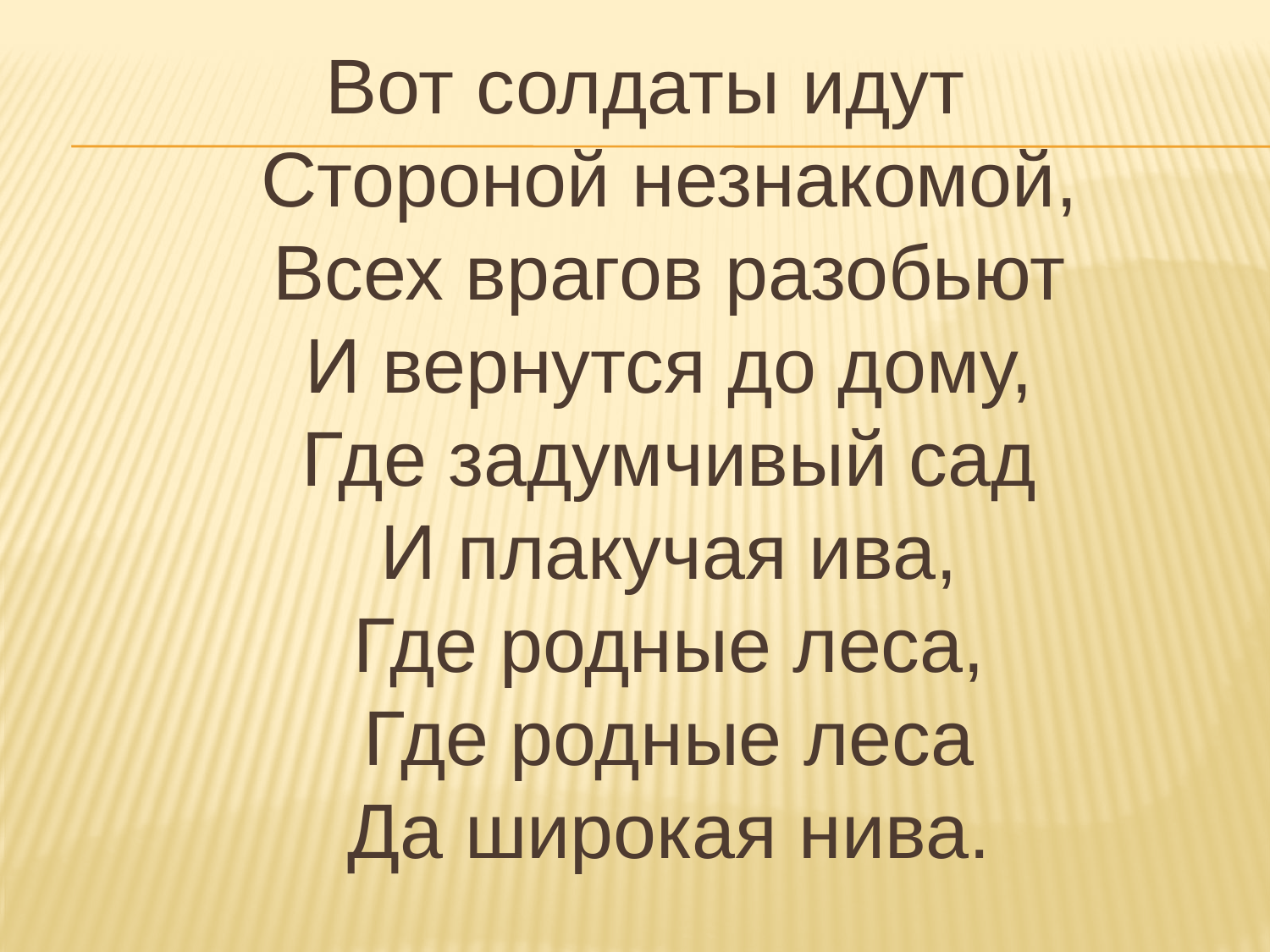

Вот солдаты идут
Стороной незнакомой,
Всех врагов разобьют
И вернутся до дому,
Где задумчивый сад
И плакучая ива,
Где родные леса,
Где родные леса
Да широкая нива.